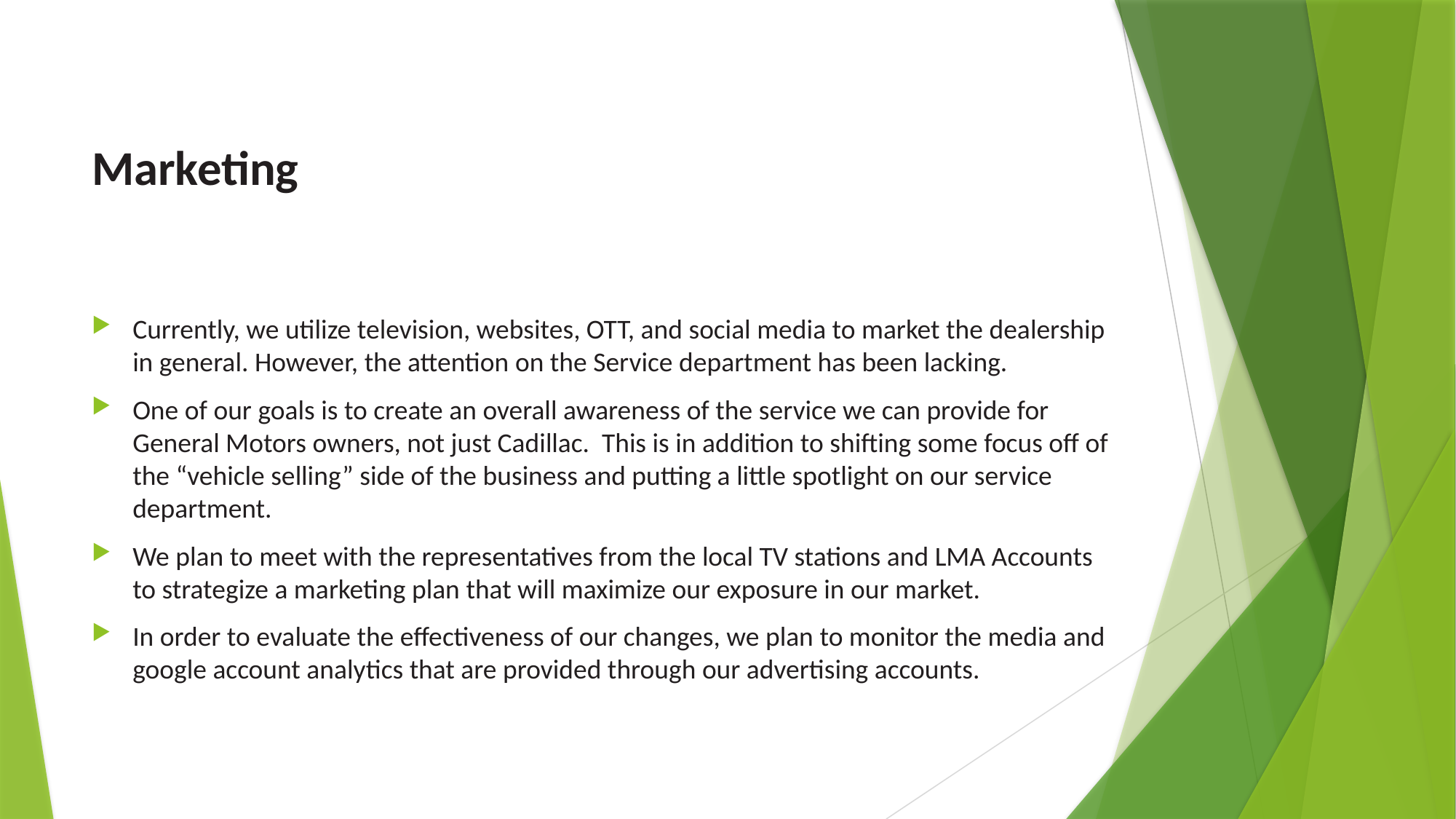

# Marketing

Currently, we utilize television, websites, OTT, and social media to market the dealership in general. However, the attention on the Service department has been lacking.
One of our goals is to create an overall awareness of the service we can provide for General Motors owners, not just Cadillac.  This is in addition to shifting some focus off of the “vehicle selling” side of the business and putting a little spotlight on our service department.
We plan to meet with the representatives from the local TV stations and LMA Accounts to strategize a marketing plan that will maximize our exposure in our market.
In order to evaluate the effectiveness of our changes, we plan to monitor the media and google account analytics that are provided through our advertising accounts.